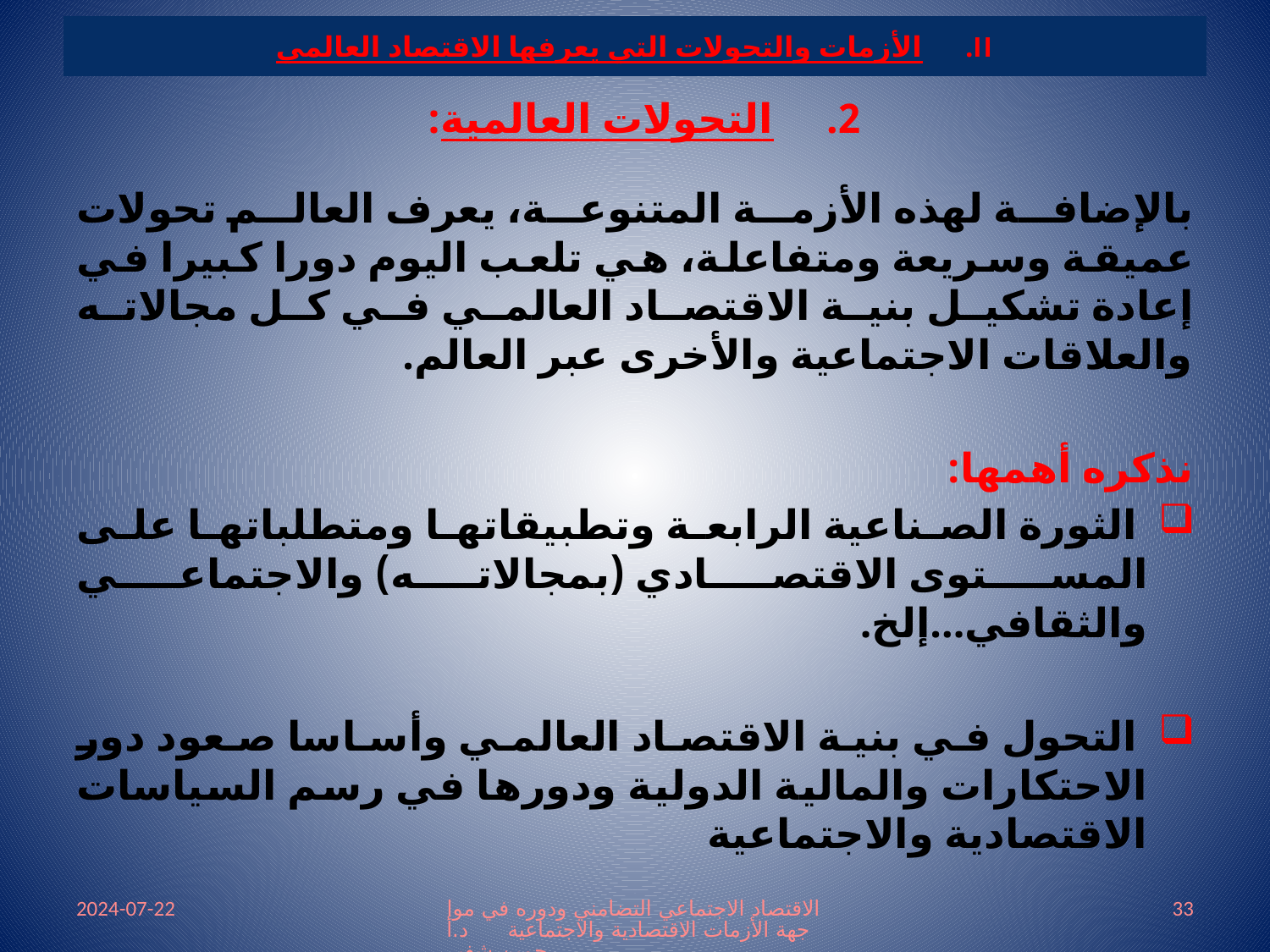

# الأزمات والتحولات التي يعرفها الاقتصاد العالمي
التحولات العالمية:

بالإضافة لهذه الأزمة المتنوعة، يعرف العالم تحولات عميقة وسريعة ومتفاعلة، هي تلعب اليوم دورا كبيرا في إعادة تشكيل بنية الاقتصاد العالمي في كل مجالاته والعلاقات الاجتماعية والأخرى عبر العالم.

نذكره أهمها:
 الثورة الصناعية الرابعة وتطبيقاتها ومتطلباتها على المستوى الاقتصادي (بمجالاته) والاجتماعي والثقافي...إلخ.

 التحول في بنية الاقتصاد العالمي وأساسا صعود دور الاحتكارات والمالية الدولية ودورها في رسم السياسات الاقتصادية والاجتماعية

2024-07-22
الاقتصاد الاجتماعي التضامني ودوره في مواجهة الأزمات الاقتصادية والاجتماعية      د.أحمين شفير
33